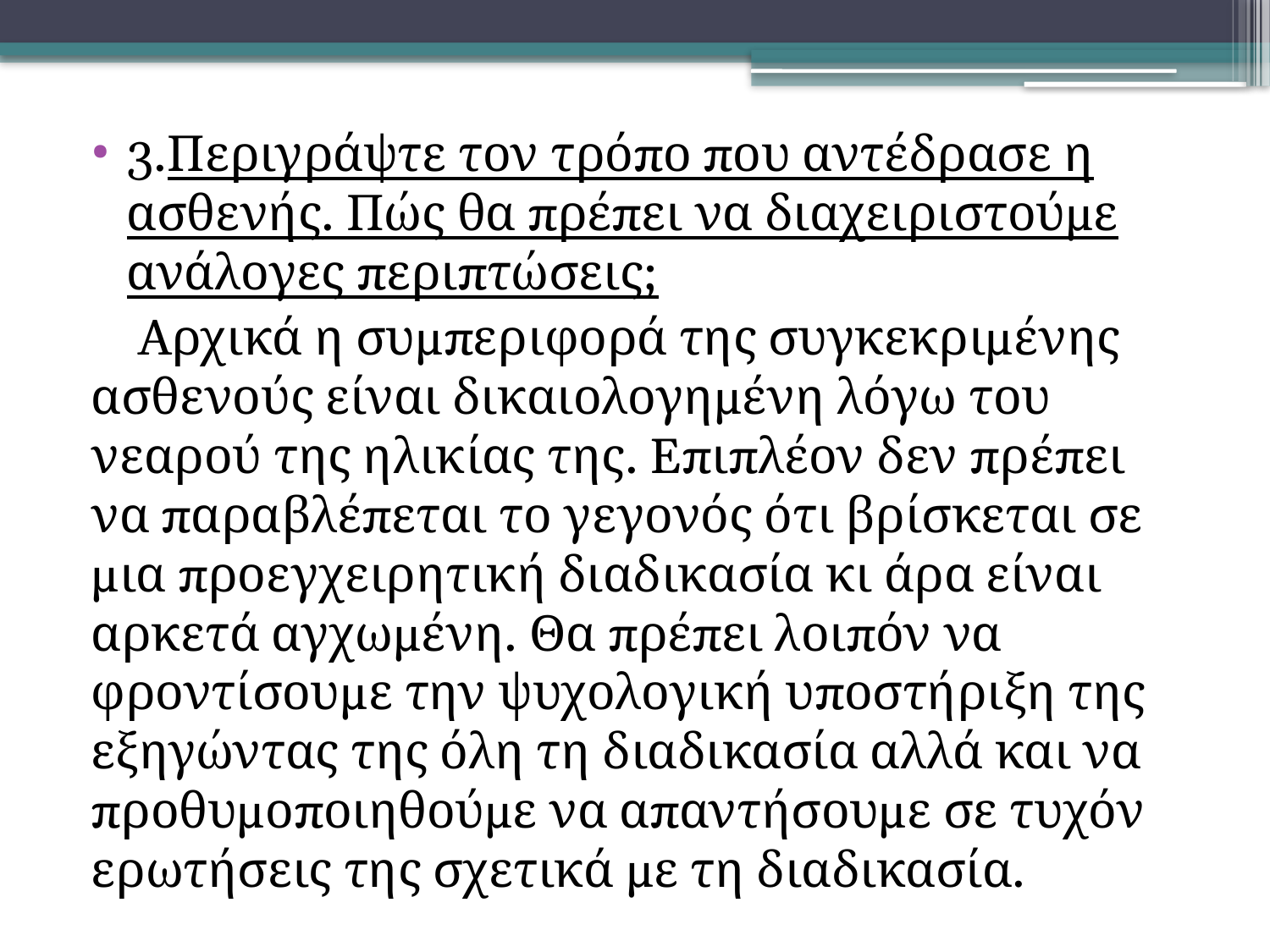

3.Περιγράψτε τον τρόπο που αντέδρασε η ασθενής. Πώς θα πρέπει να διαχειριστούμε ανάλογες περιπτώσεις;
    Αρχικά η συμπεριφορά της συγκεκριμένης ασθενούς είναι δικαιολογημένη λόγω του νεαρού της ηλικίας της. Επιπλέον δεν πρέπει να παραβλέπεται το γεγονός ότι βρίσκεται σε μια προεγχειρητική διαδικασία κι άρα είναι αρκετά αγχωμένη. Θα πρέπει λοιπόν να φροντίσουμε την ψυχολογική υποστήριξη της εξηγώντας της όλη τη διαδικασία αλλά και να προθυμοποιηθούμε να απαντήσουμε σε τυχόν ερωτήσεις της σχετικά με τη διαδικασία.